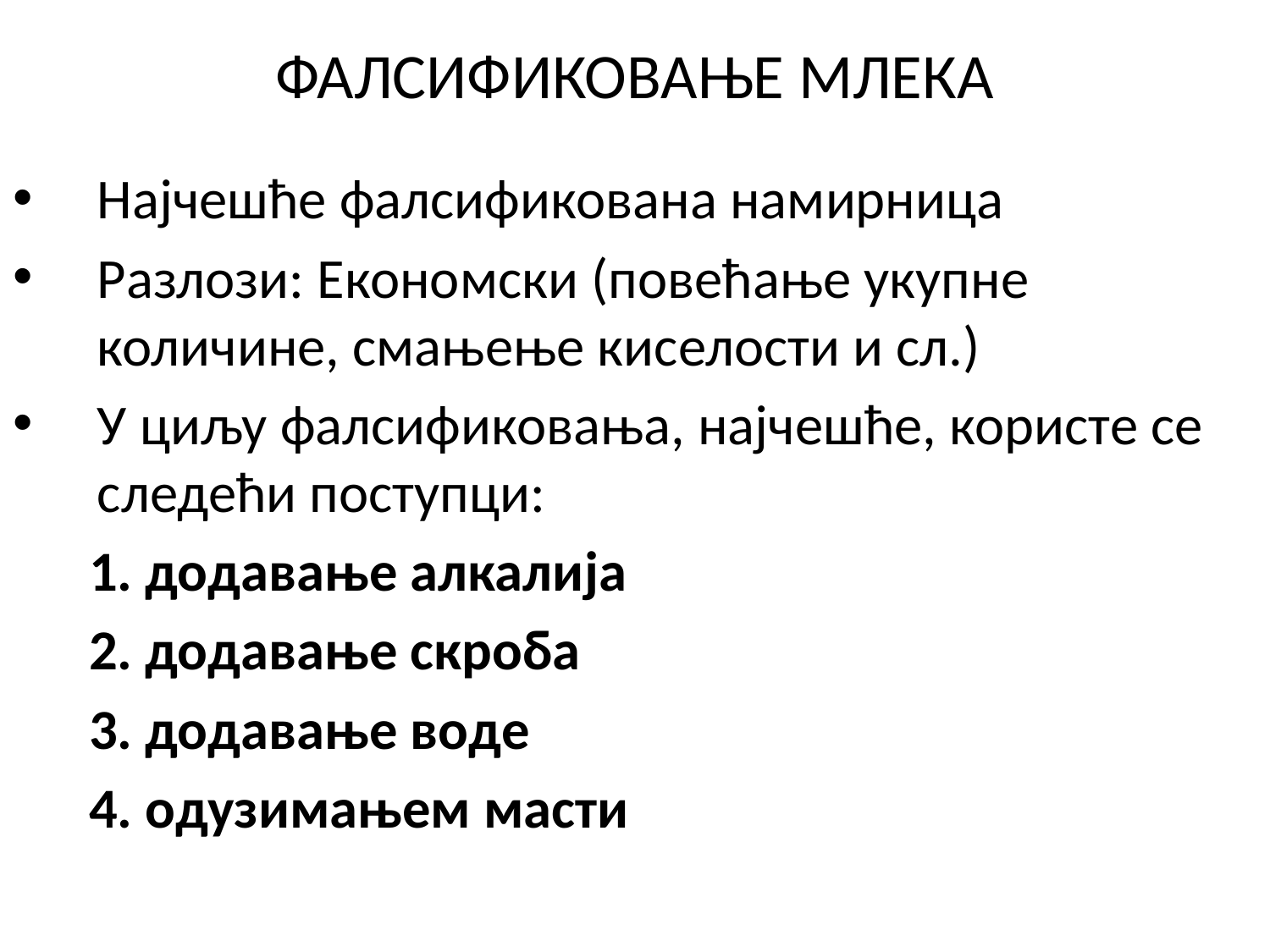

# ФАЛСИФИКОВАЊЕ МЛЕКА
Најчешће фалсификована намирница
Разлози: Економски (повећање укупне количине, смањење киселости и сл.)
У циљу фалсификовања, најчешће, користе се следећи поступци:
      1. додавање алкалија
      2. додавање скроба
      3. додавање воде
      4. одузимањем масти